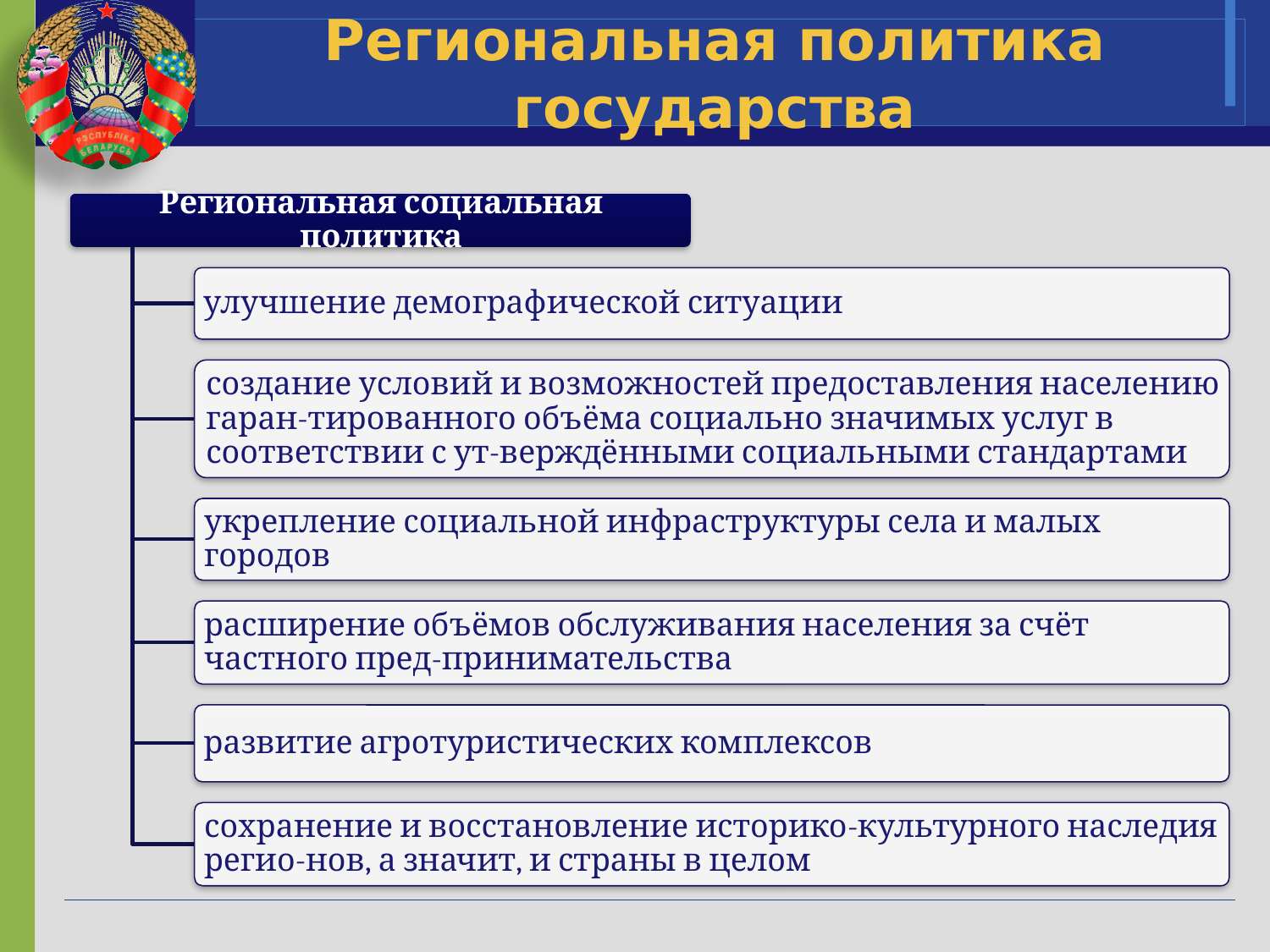

# Региональная политика государства
Региональная социальная политика
улучшение демографической ситуации
создание условий и возможностей предоставления населению гаран-тированного объёма социально значимых услуг в соответствии с ут-верждёнными социальными стандартами
укрепление социальной инфраструктуры села и малых городов
расширение объёмов обслуживания населения за счёт частного пред-принимательства
развитие агротуристических комплексов
сохранение и восстановление историко-культурного наследия регио-нов, а значит, и страны в целом